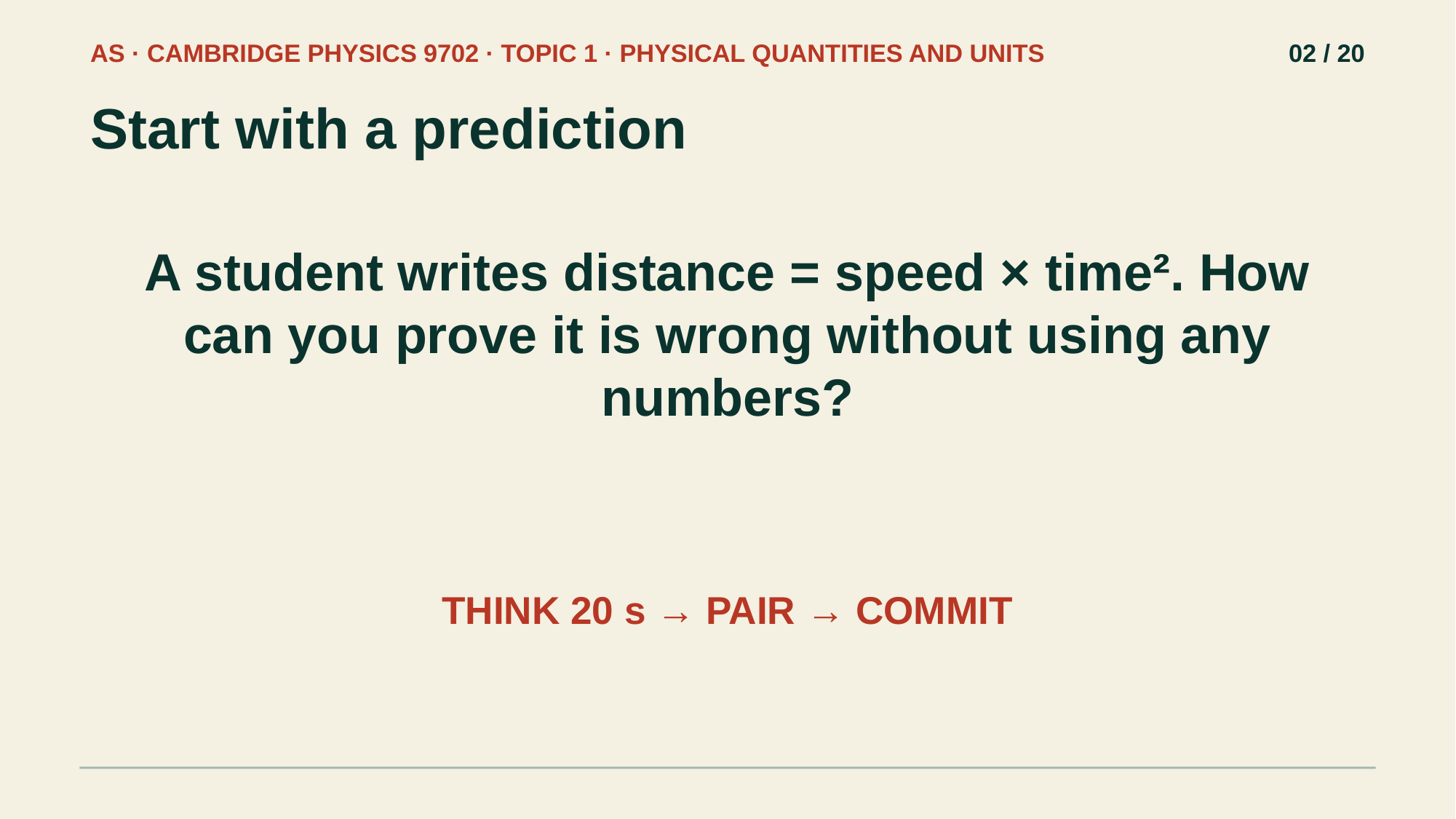

AS · CAMBRIDGE PHYSICS 9702 · TOPIC 1 · PHYSICAL QUANTITIES AND UNITS
02 / 20
Start with a prediction
A student writes distance = speed × time². How can you prove it is wrong without using any numbers?
THINK 20 s → PAIR → COMMIT